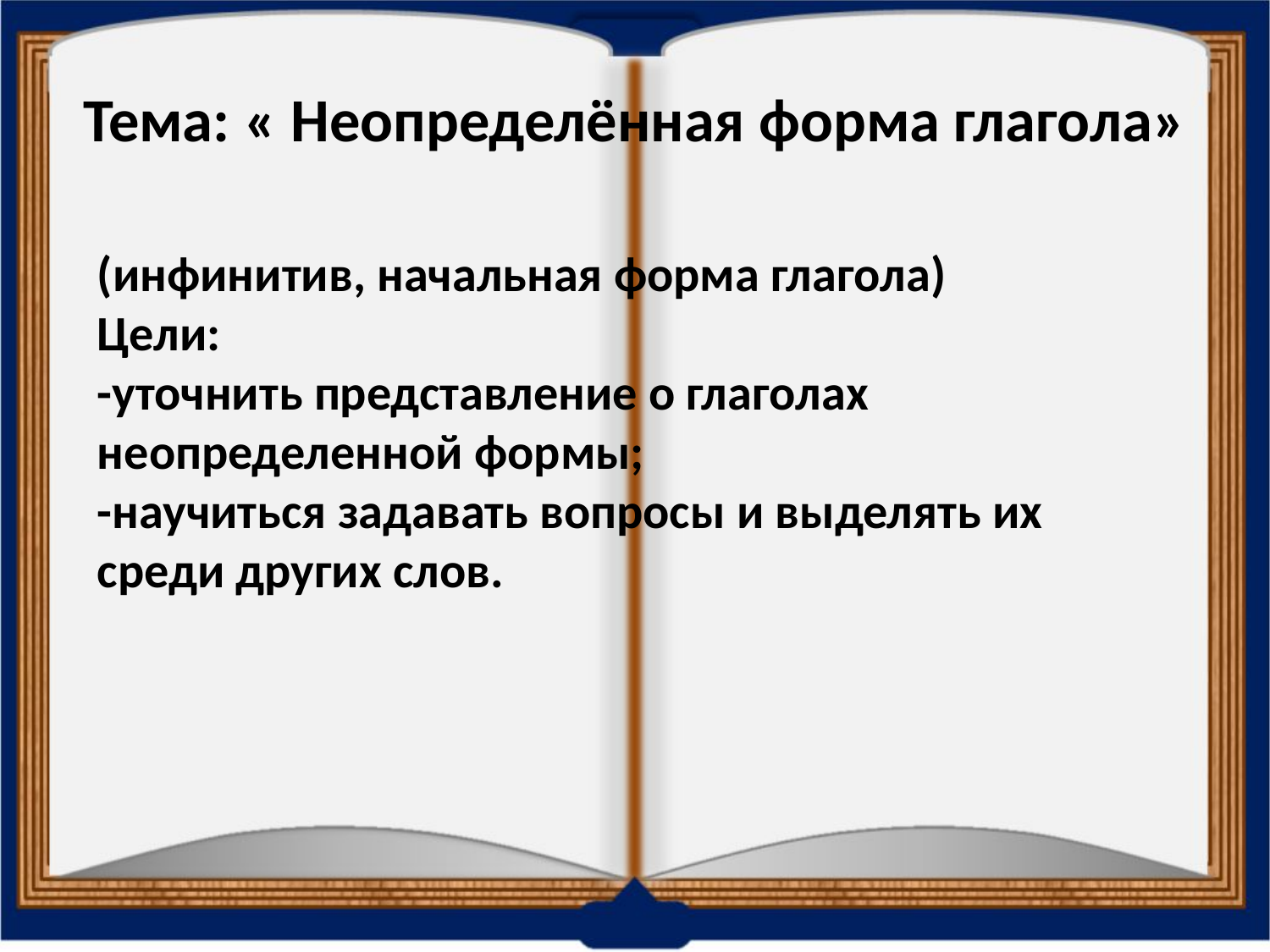

# Тема: « Неопределённая форма глагола»
(инфинитив, начальная форма глагола)
Цели:
-уточнить представление о глаголах неопределенной формы;
-научиться задавать вопросы и выделять их среди других слов.